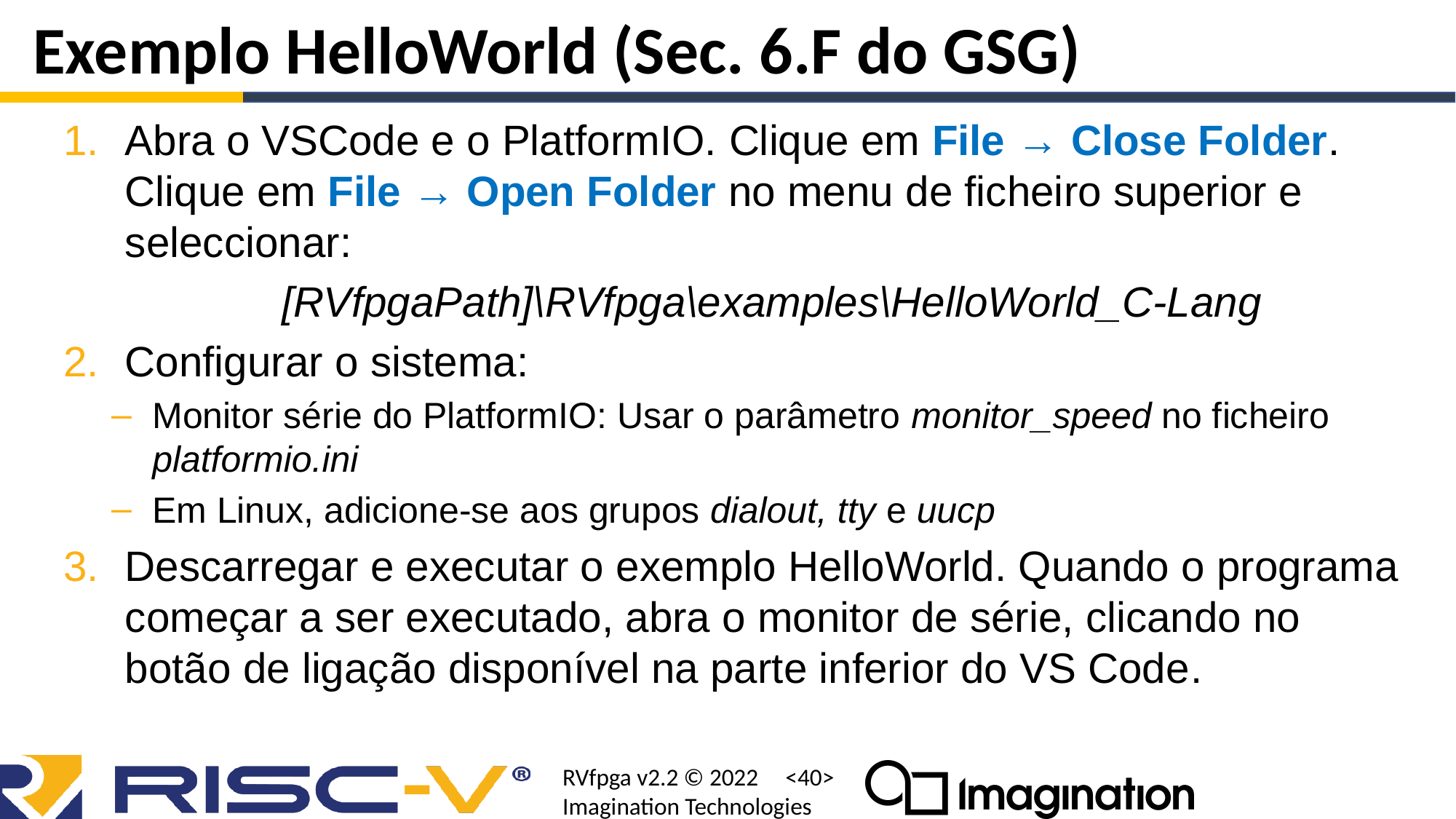

# Exemplo HelloWorld (Sec. 6.F do GSG)
Abra o VSCode e o PlatformIO. Clique em File → Close Folder. Clique em File → Open Folder no menu de ficheiro superior e seleccionar:
		[RVfpgaPath]\RVfpga\examples\HelloWorld_C-Lang
Configurar o sistema:
Monitor série do PlatformIO: Usar o parâmetro monitor_speed no ficheiro platformio.ini
Em Linux, adicione-se aos grupos dialout, tty e uucp
Descarregar e executar o exemplo HelloWorld. Quando o programa começar a ser executado, abra o monitor de série, clicando no botão de ligação disponível na parte inferior do VS Code.